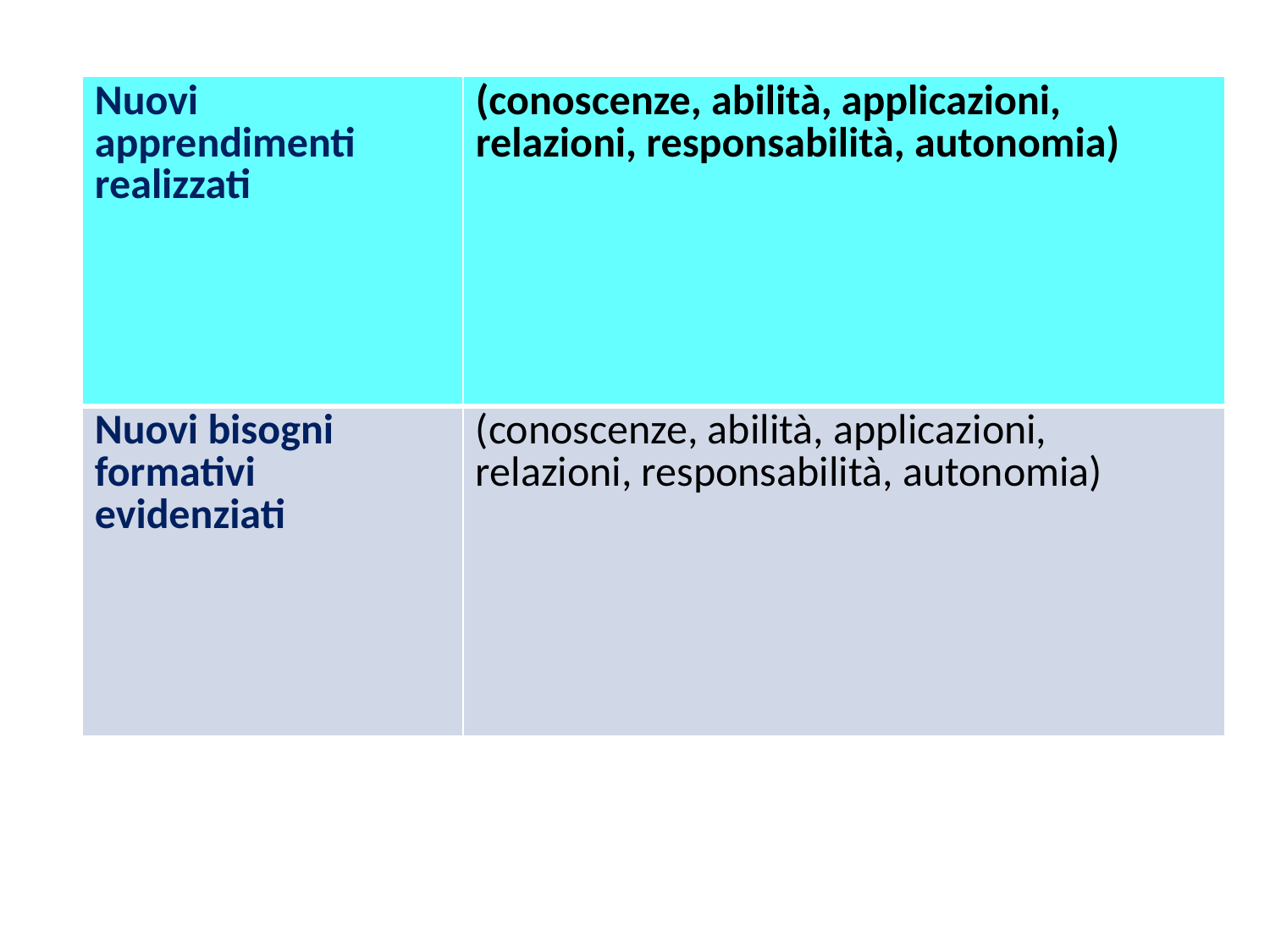

| Nuovi apprendimenti realizzati | (conoscenze, abilità, applicazioni, relazioni, responsabilità, autonomia) |
| --- | --- |
| Nuovi bisogni formativi evidenziati | (conoscenze, abilità, applicazioni, relazioni, responsabilità, autonomia) |